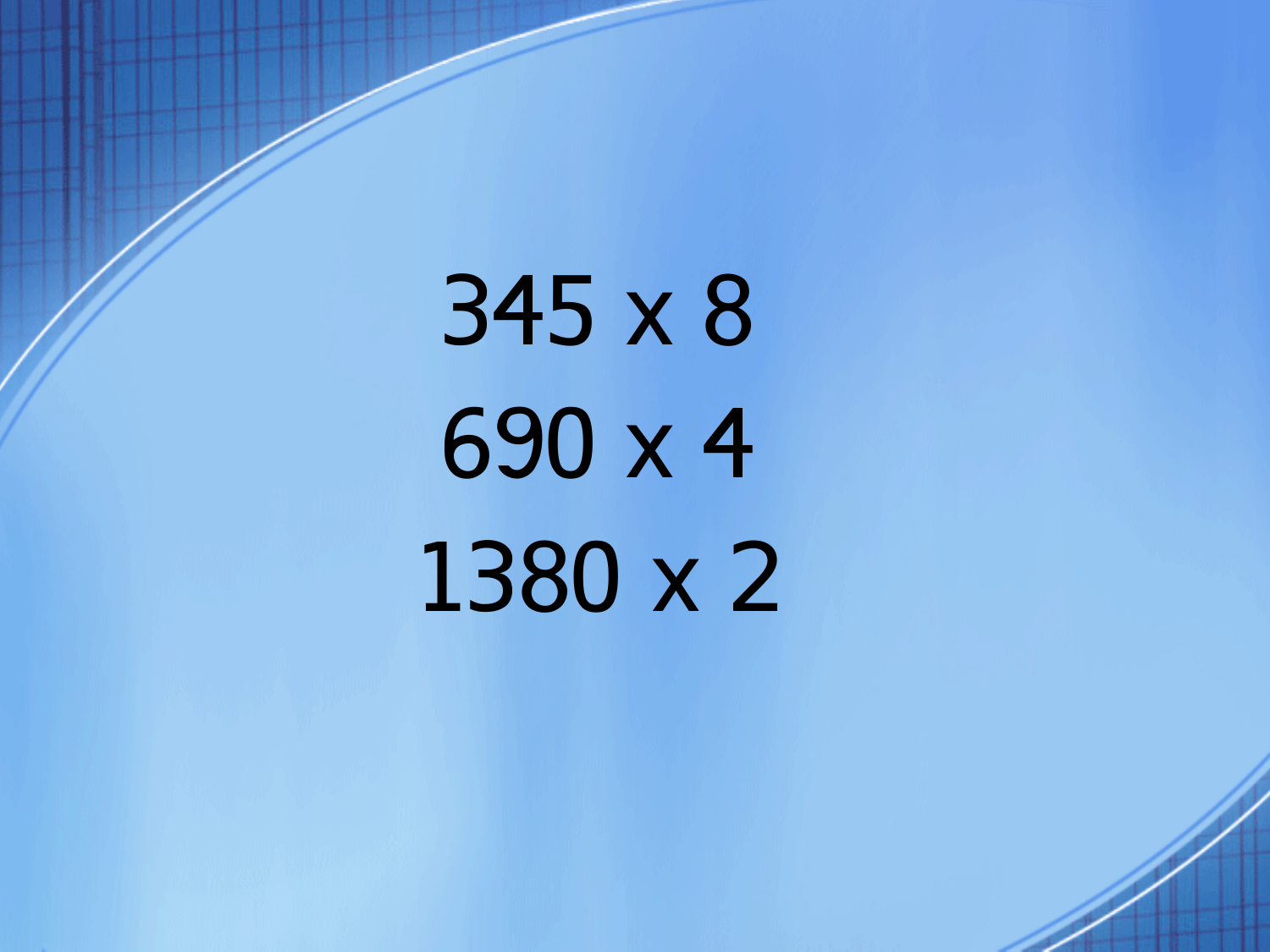

345 x 8
690 x 4
1380 x 2